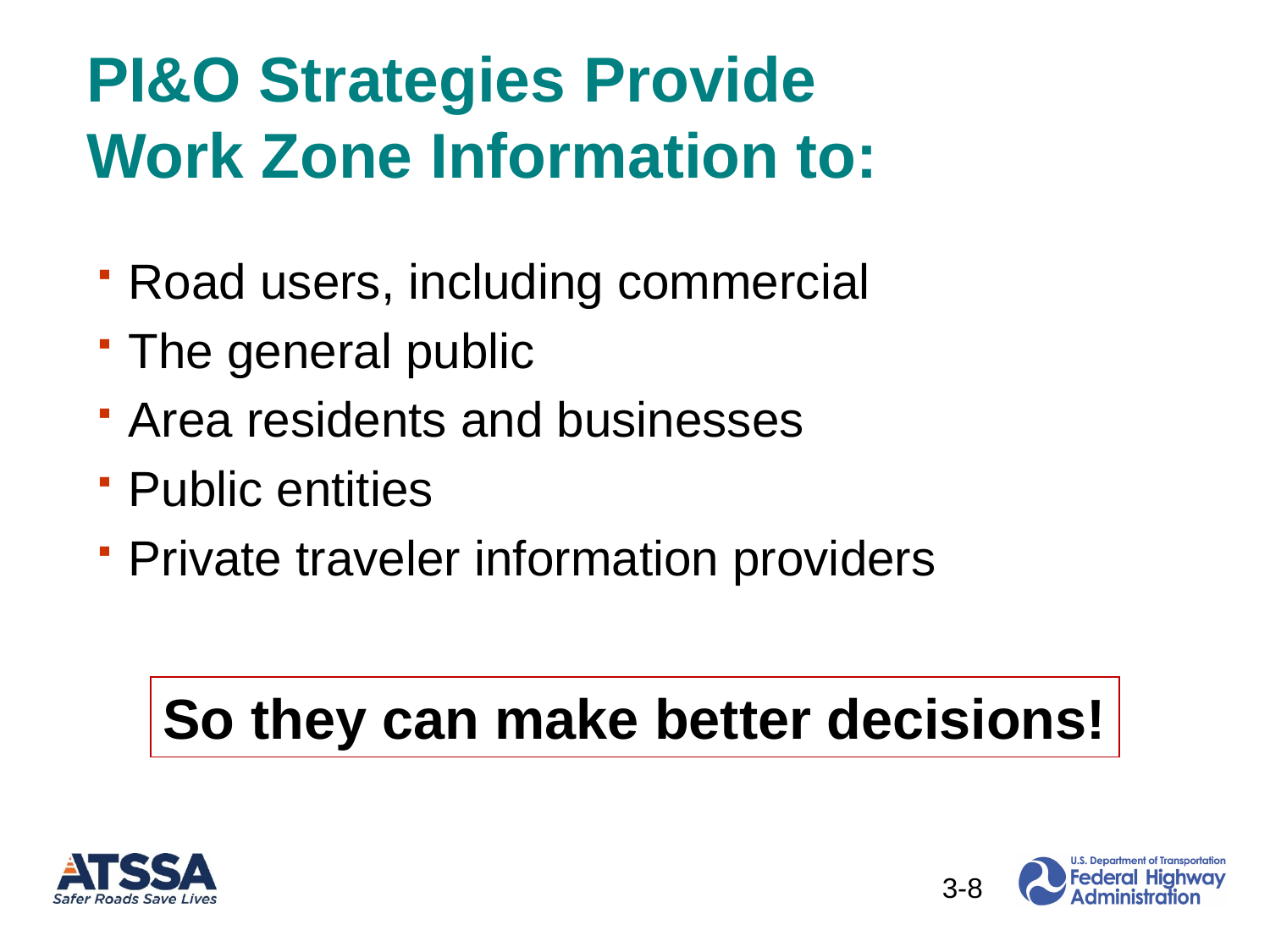

# PI&O Strategies Provide Work Zone Information to:
Road users, including commercial
The general public
Area residents and businesses
Public entities
Private traveler information providers
So they can make better decisions!